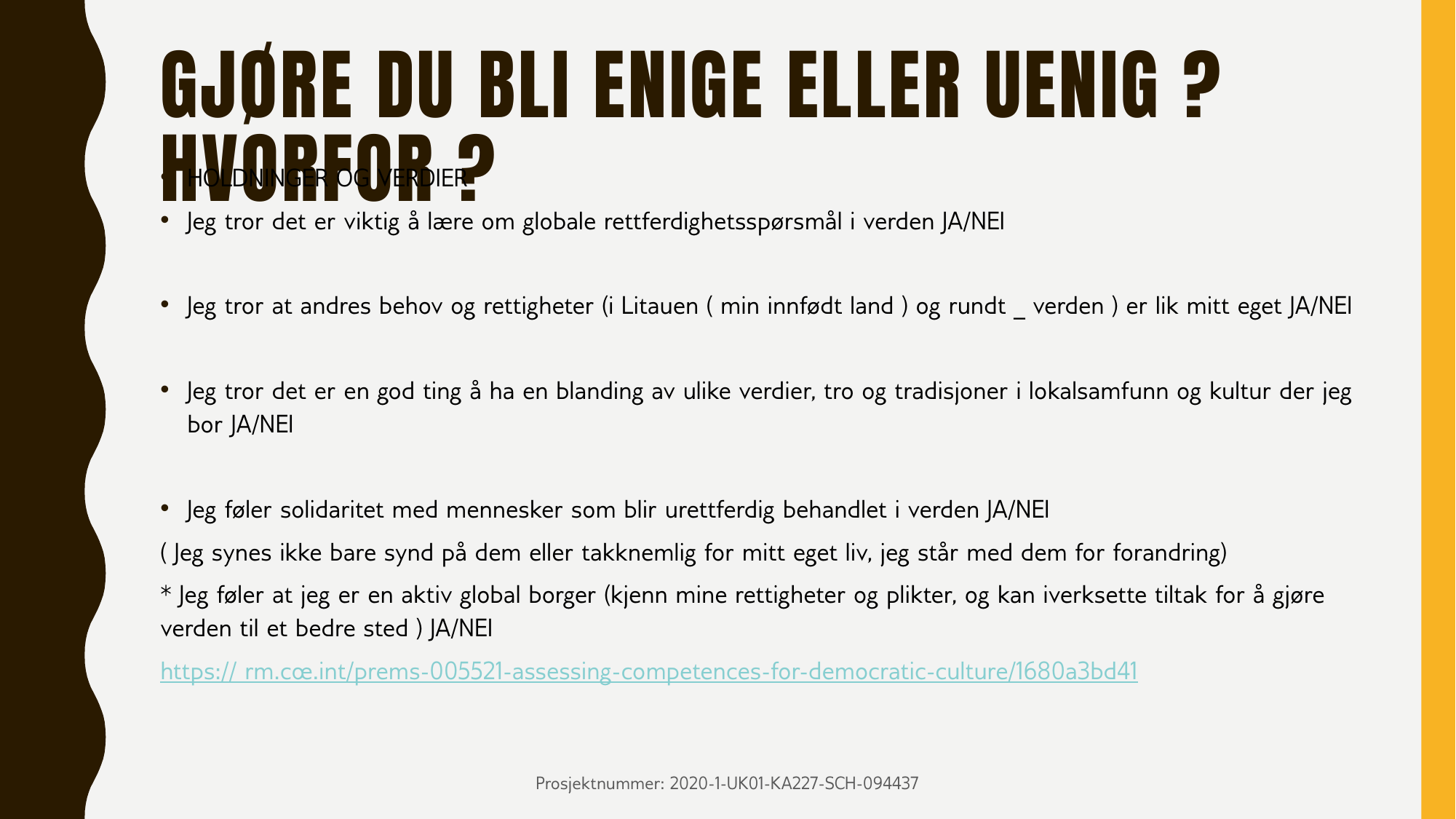

# Gjøre du bli enige eller Uenig ? Hvorfor ?
HOLDNINGER OG VERDIER
Jeg tror det er viktig å lære om globale rettferdighetsspørsmål i verden JA/NEI

Jeg tror at andres behov og rettigheter (i Litauen ( min innfødt land ) og rundt _ verden ) er lik mitt eget JA/NEI

Jeg tror det er en god ting å ha en blanding av ulike verdier, tro og tradisjoner i lokalsamfunn og kultur der jeg bor JA/NEI

Jeg føler solidaritet med mennesker som blir urettferdig behandlet i verden JA/NEI
( Jeg synes ikke bare synd på dem eller takknemlig for mitt eget liv, jeg står med dem for forandring)
* Jeg føler at jeg er en aktiv global borger (kjenn mine rettigheter og plikter, og kan iverksette tiltak for å gjøre verden til et bedre sted ) JA/NEI
https:// rm.coe.int/prems-005521-assessing-competences-for-democratic-culture/1680a3bd41

Prosjektnummer: 2020-1-UK01-KA227-SCH-094437